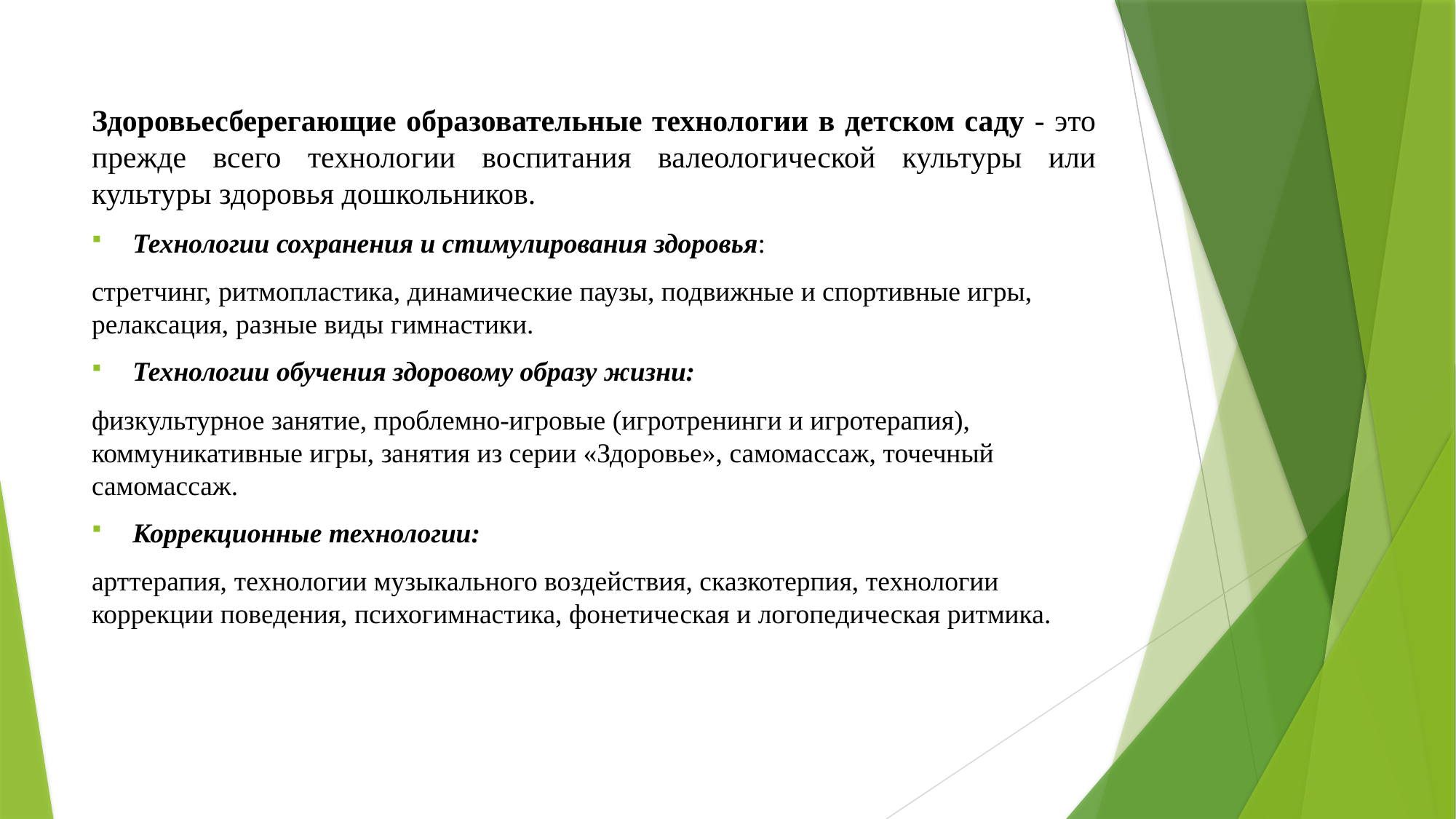

Здоровьесберегающие образовательные технологии в детском саду - это прежде всего технологии воспитания валеологической культуры или культуры здоровья дошкольников.
Технологии сохранения и стимулирования здоровья:
стретчинг, ритмопластика, динамические паузы, подвижные и спортивные игры, релаксация, разные виды гимнастики.
Технологии обучения здоровому образу жизни:
физкультурное занятие, проблемно-игровые (игротренинги и игротерапия), коммуникативные игры, занятия из серии «Здоровье», самомассаж, точечный самомассаж.
Коррекционные технологии:
арттерапия, технологии музыкального воздействия, сказкотерпия, технологии коррекции поведения, психогимнастика, фонетическая и логопедическая ритмика.